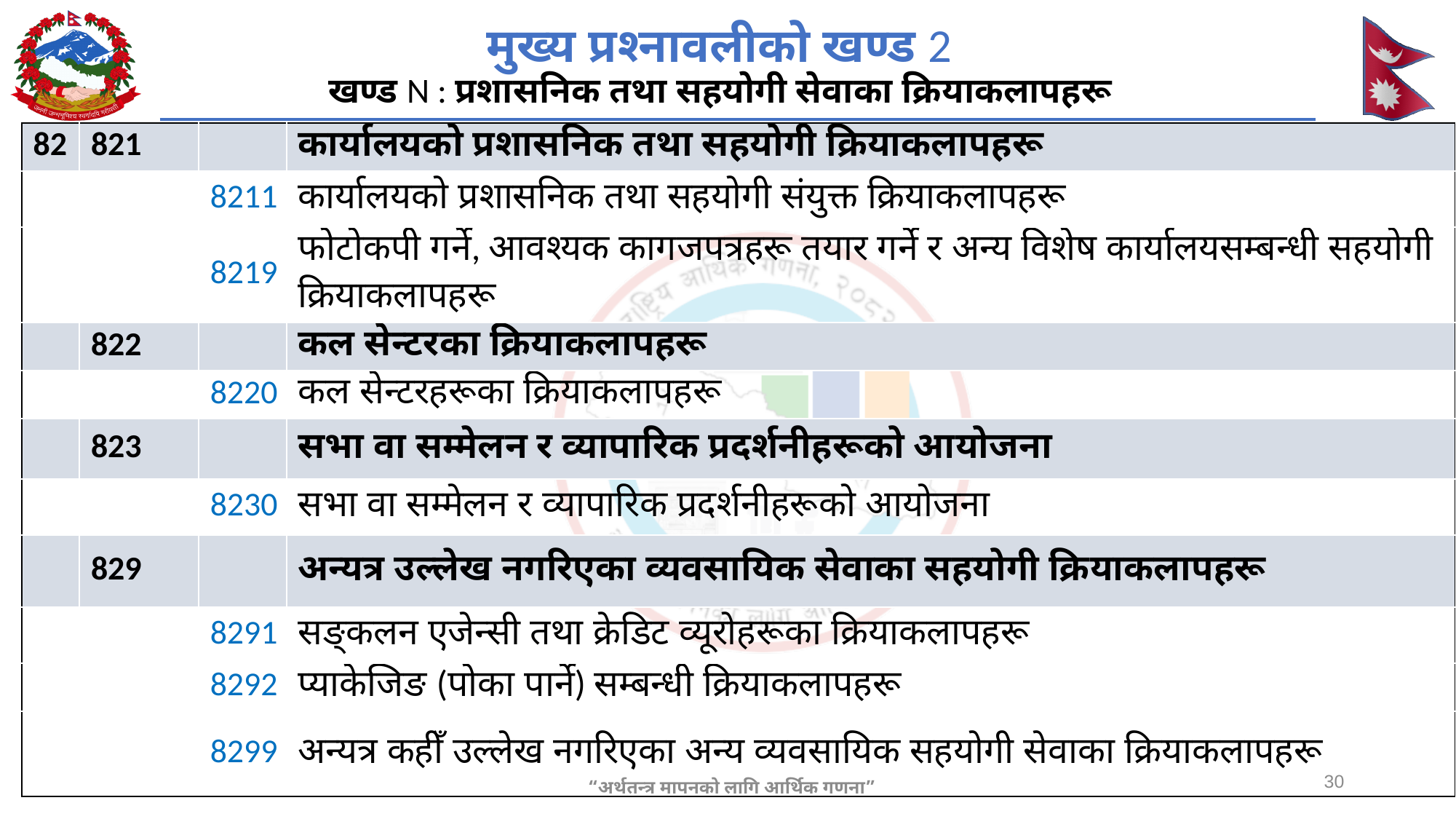

# मुख्य प्रश्नावलीको खण्ड 2 खण्ड N : प्रशासनिक तथा सहयोगी सेवाका क्रियाकलापहरू
| 82 | 821 |  | कार्यालयको प्रशासनिक तथा सहयोगी क्रियाकलापहरू |
| --- | --- | --- | --- |
|  |  | 8211 | कार्यालयको प्रशासनिक तथा सहयोगी संयुक्त क्रियाकलापहरू |
|  |  | 8219 | फोटोकपी गर्ने, आवश्यक कागजपत्रहरू तयार गर्ने र अन्य विशेष कार्यालयसम्बन्धी सहयोगी क्रियाकलापहरू |
|  | 822 |  | कल सेन्टरका क्रियाकलापहरू |
|  |  | 8220 | कल सेन्टरहरूका क्रियाकलापहरू |
|  | 823 |  | सभा वा सम्मेलन र व्यापारिक प्रदर्शनीहरूको आयोजना |
|  |  | 8230 | सभा वा सम्मेलन र व्यापारिक प्रदर्शनीहरूको आयोजना |
|  | 829 |  | अन्यत्र उल्लेख नगरिएका व्यवसायिक सेवाका सहयोगी क्रियाकलापहरू |
|  |  | 8291 | सङ्कलन एजेन्सी तथा क्रेडिट व्यूरोहरूका क्रियाकलापहरू |
|  |  | 8292 | प्याकेजिङ (पोका पार्ने) सम्बन्धी क्रियाकलापहरू |
|  |  | 8299 | अन्यत्र कहीँ उल्लेख नगरिएका अन्य व्यवसायिक सहयोगी सेवाका क्रियाकलापहरू |
30
“अर्थतन्त्र मापनको लागि आर्थिक गणना”